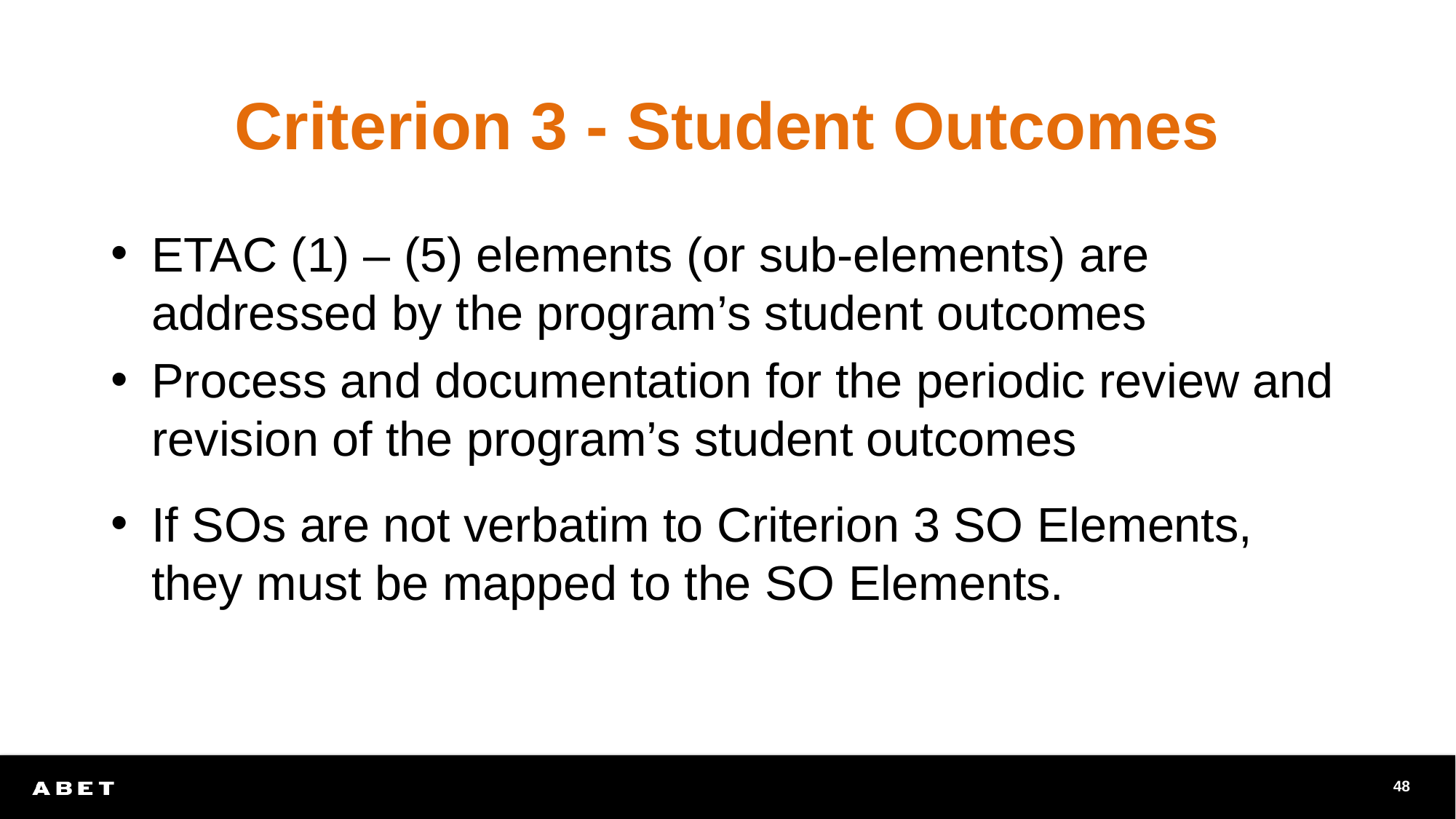

# Criterion 3 - Student Outcomes
ETAC (1) – (5) elements (or sub-elements) are addressed by the program’s student outcomes
Process and documentation for the periodic review and revision of the program’s student outcomes
If SOs are not verbatim to Criterion 3 SO Elements, they must be mapped to the SO Elements.